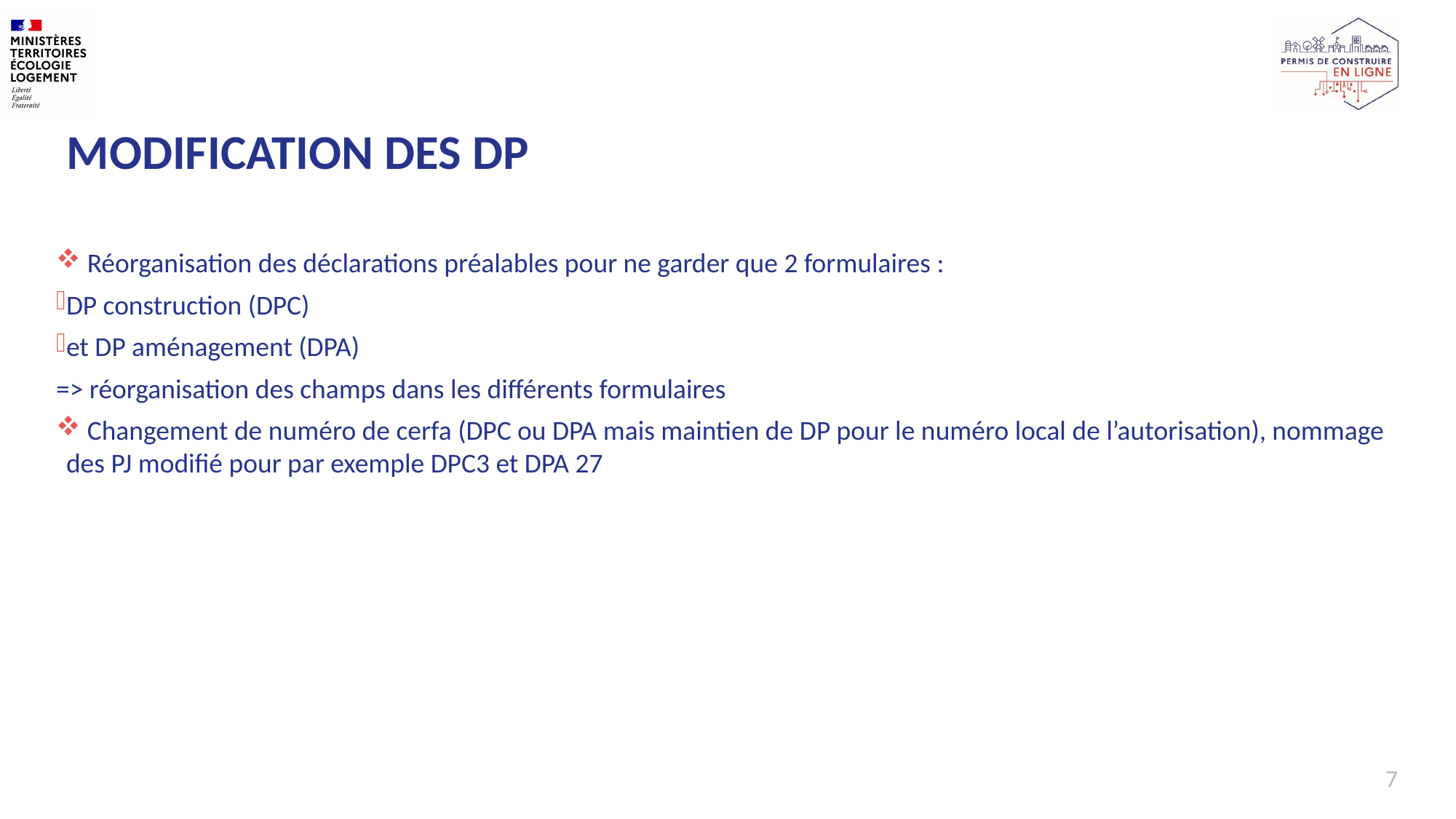

# Modification des DP
 Réorganisation des déclarations préalables pour ne garder que 2 formulaires :
DP construction (DPC)
et DP aménagement (DPA)
=> réorganisation des champs dans les différents formulaires
 Changement de numéro de cerfa (DPC ou DPA mais maintien de DP pour le numéro local de l’autorisation), nommage des PJ modifié pour par exemple DPC3 et DPA 27

7